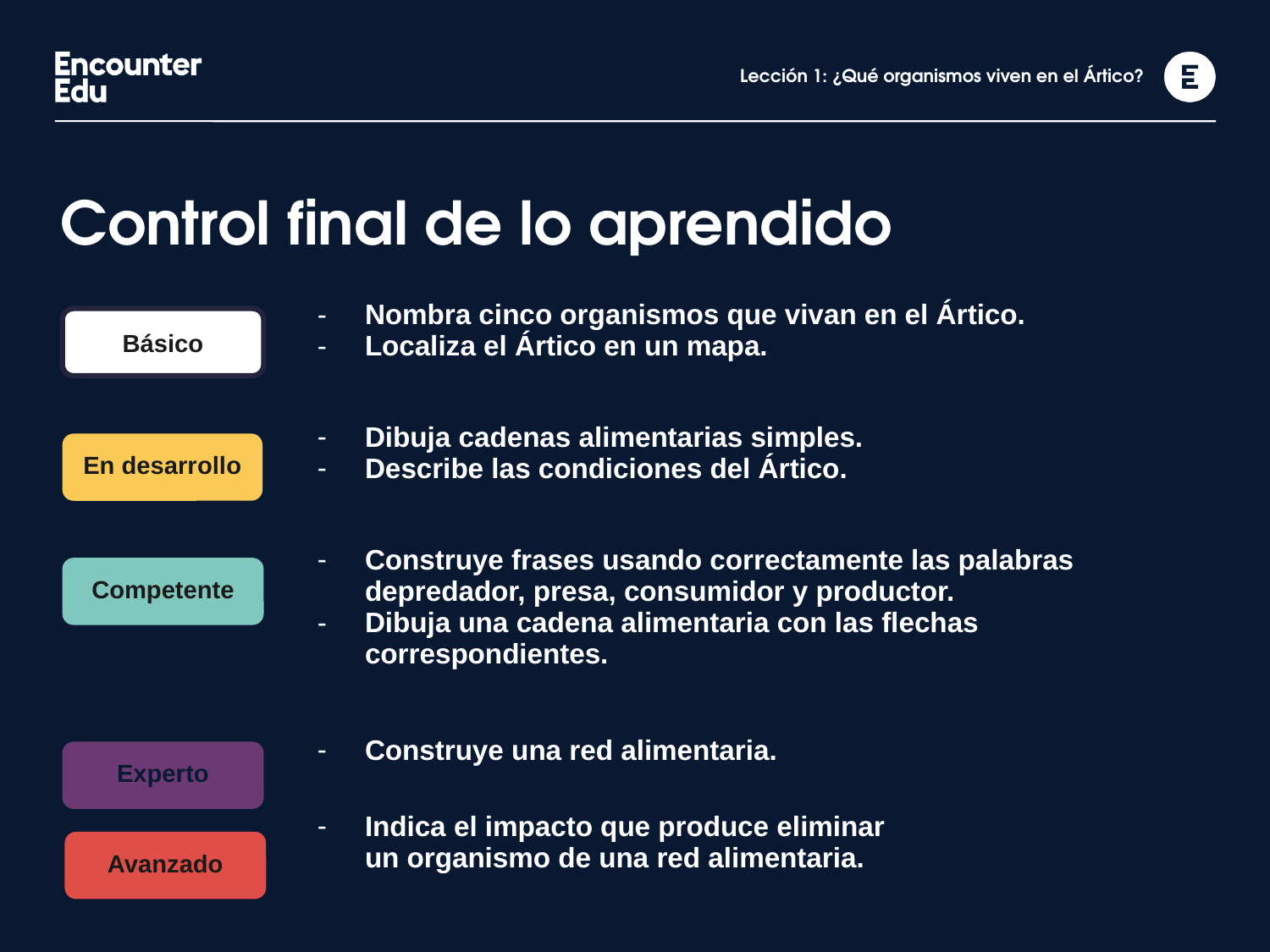

# Lección 1: ¿Qué organismos viven en el Ártico?
Control final de lo aprendido
| Nombra cinco organismos que vivan en el Ártico. Localiza el Ártico en un mapa. |
| --- |
| Dibuja cadenas alimentarias simples. Describe las condiciones del Ártico. |
| Construye frases usando correctamente las palabras depredador, presa, consumidor y productor. Dibuja una cadena alimentaria con las flechas correspondientes. |
| Construye una red alimentaria. |
| Indica el impacto que produce eliminar un organismo de una red alimentaria. |
Básico
En desarrollo
Competente
Experto
Avanzado